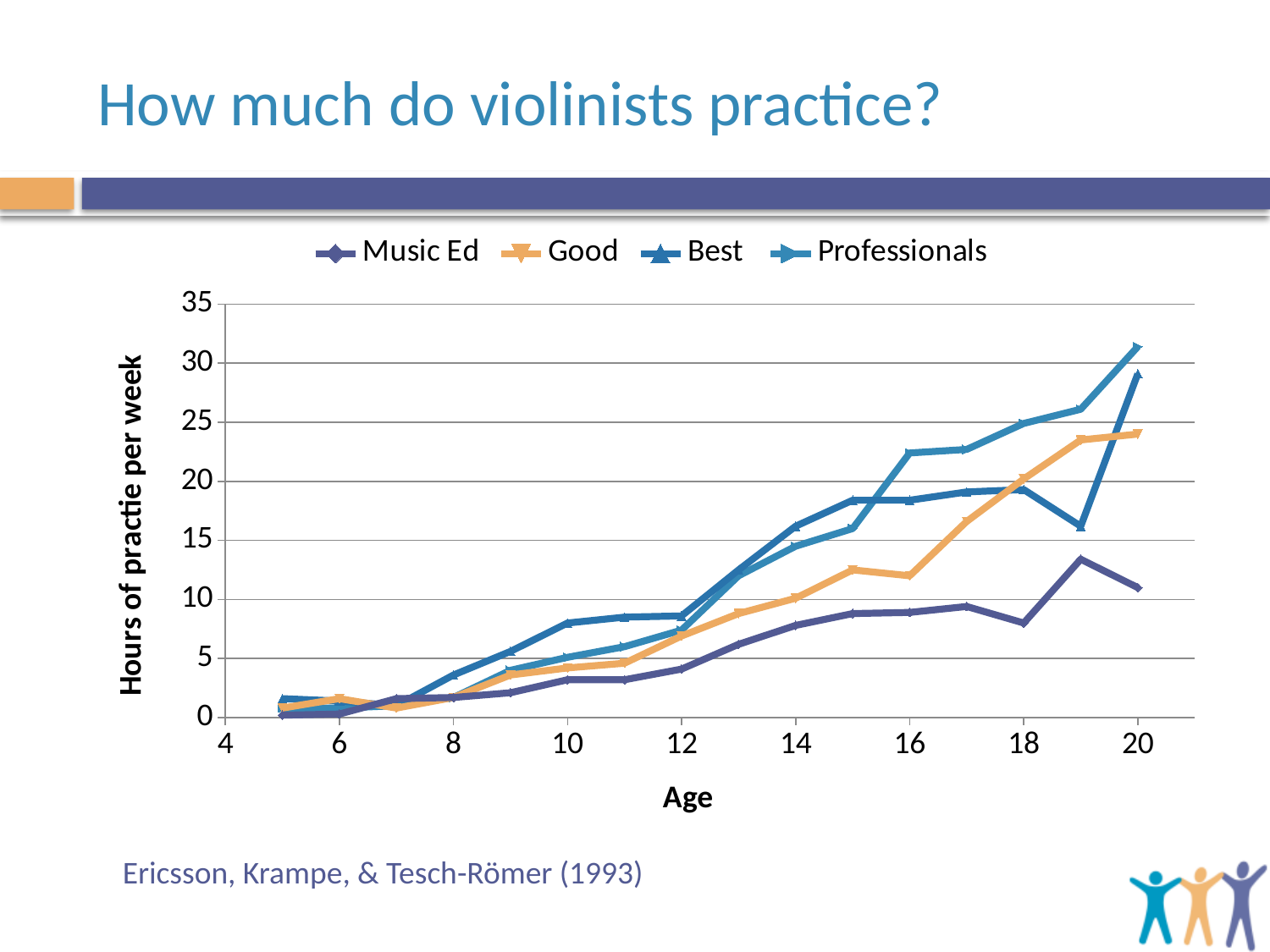

# How much do violinists practice?

### Chart

| Category | Music Ed | Good | Best  | Professionals |
|---|---|---|---|---|
Ericsson, Krampe, & Tesch-Römer (1993)